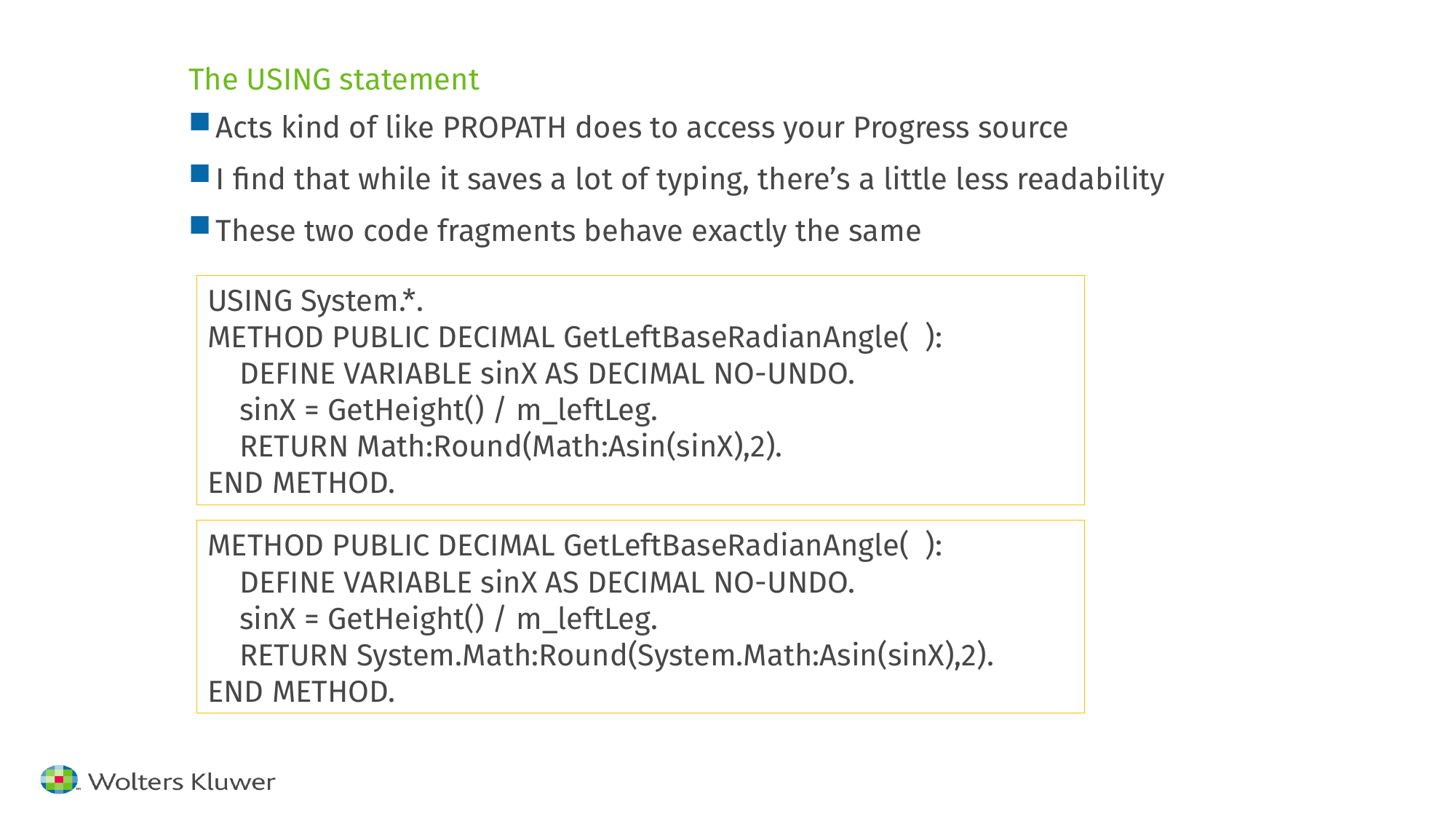

# The USING statement
Acts kind of like PROPATH does to access your Progress source
I find that while it saves a lot of typing, there’s a little less readability
These two code fragments behave exactly the same

USING System.*.
METHOD PUBLIC DECIMAL GetLeftBaseRadianAngle(  ):
    DEFINE VARIABLE sinX AS DECIMAL NO-UNDO.
    sinX = GetHeight() / m_leftLeg.
    RETURN Math:Round(Math:Asin(sinX),2).
END METHOD.
METHOD PUBLIC DECIMAL GetLeftBaseRadianAngle(  ):
    DEFINE VARIABLE sinX AS DECIMAL NO-UNDO.
    sinX = GetHeight() / m_leftLeg.
    RETURN System.Math:Round(System.Math:Asin(sinX),2).
END METHOD.